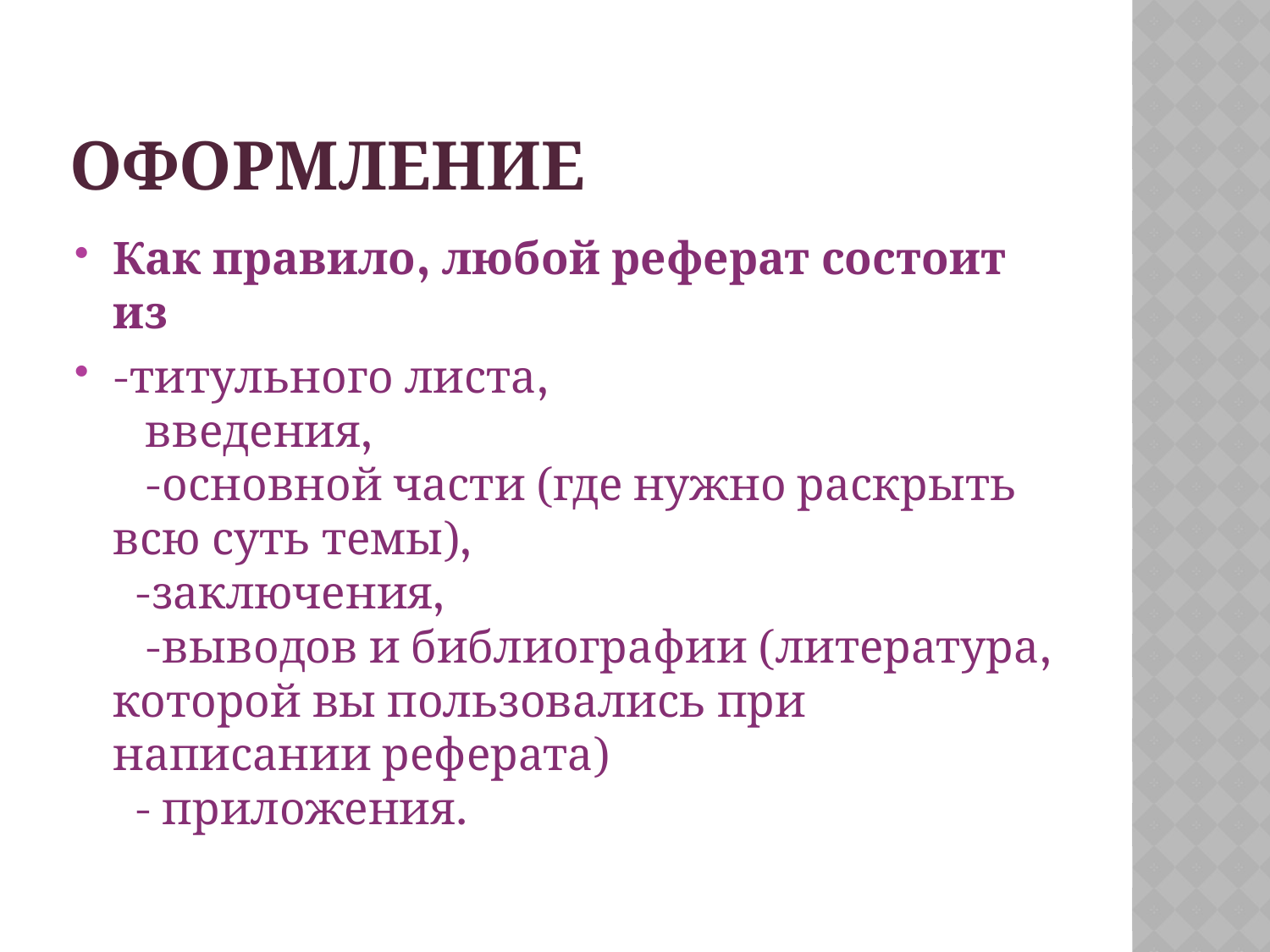

# оформление
Как правило, любой реферат состоит из
-титульного листа,
   введения,
   -основной части (где нужно раскрыть всю суть темы),
  -заключения,
   -выводов и библиографии (литература, которой вы пользовались при написании реферата)
  - приложения.